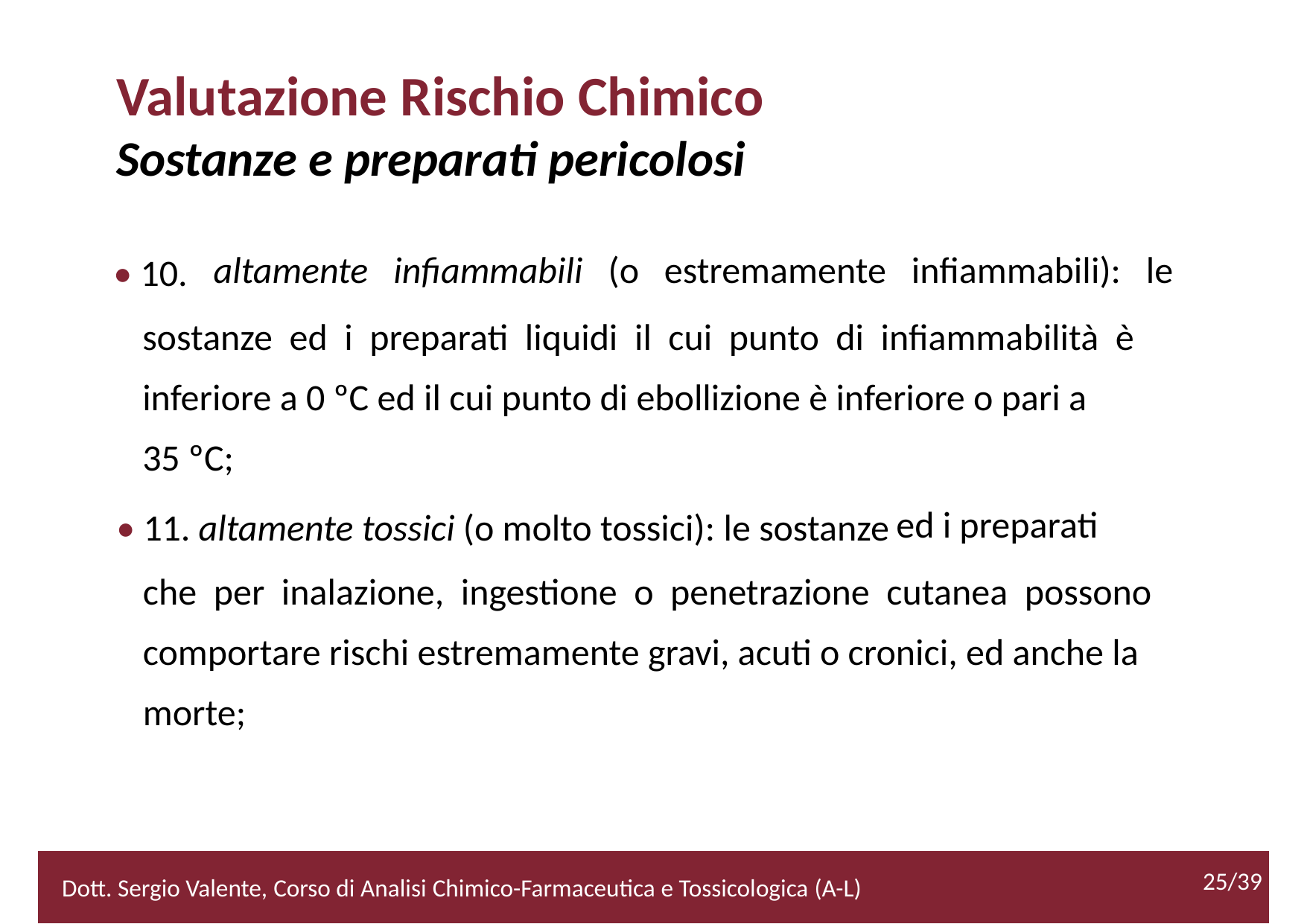

Valutazione Rischio Chimico
Sostanze e preparati pericolosi
• 10.
altamente   infiammabili   (o   estremamente   infiammabili):   le
sostanze  ed  i  preparati  liquidi  il  cui  punto  di  infiammabilità  è

inferiore a 0 ºC ed il cui punto di ebollizione è inferiore o pari a

35 ºC;
• 11. altamente tossici (o molto tossici): le sostanze
ed i preparati
che  per  inalazione,  ingestione  o  penetrazione  cutanea  possono

comportare rischi estremamente gravi, acuti o cronici, ed anche la

morte;

25/39
2/52
Dott. Sergio Valente, Corso di Analisi Chimico-Farmaceutica e Tossicologica (A-L)